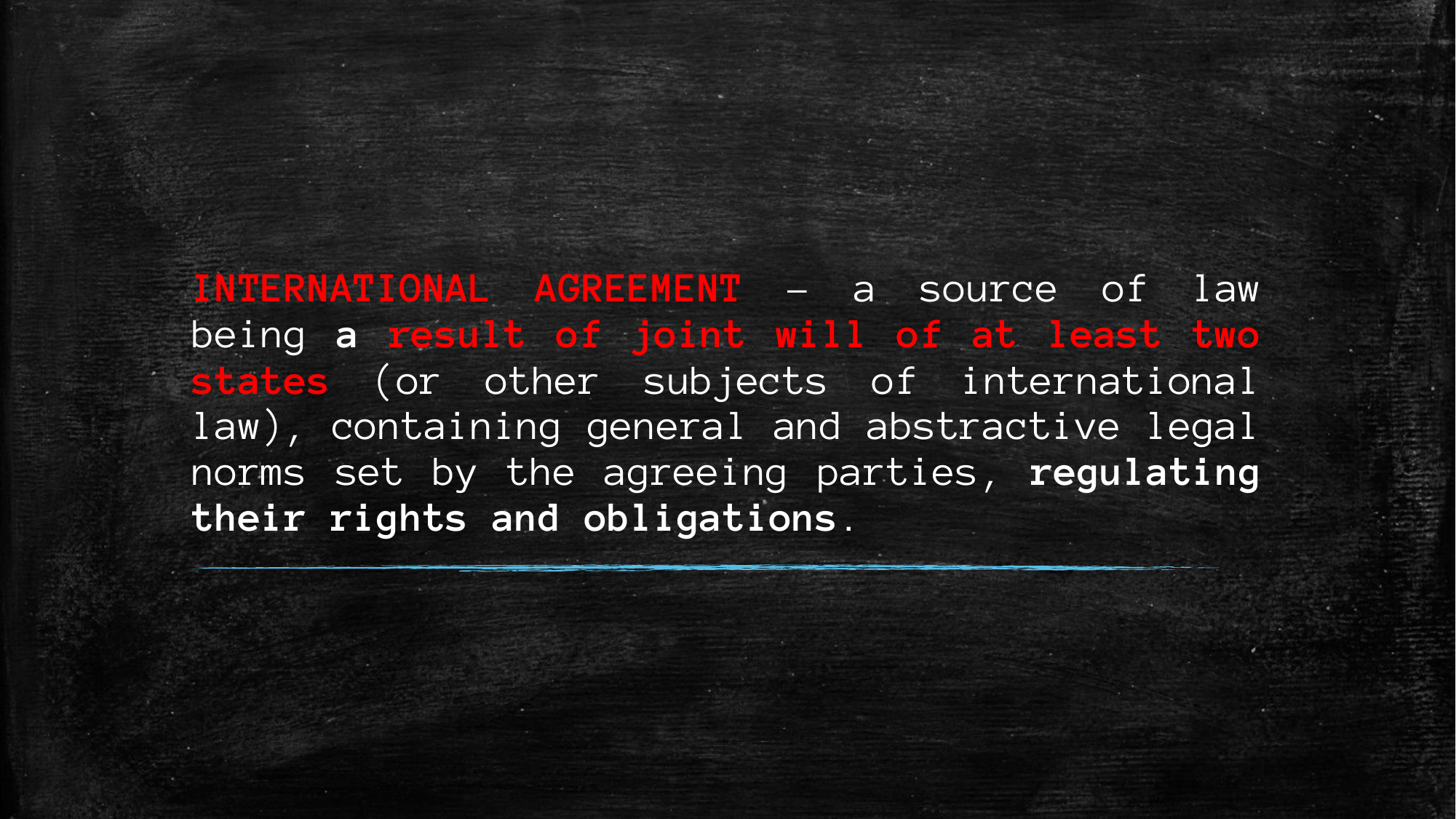

# INTERNATIONAL AGREEMENT – a source of law being a result of joint will of at least two states (or other subjects of international law), containing general and abstractive legal norms set by the agreeing parties, regulating their rights and obligations.